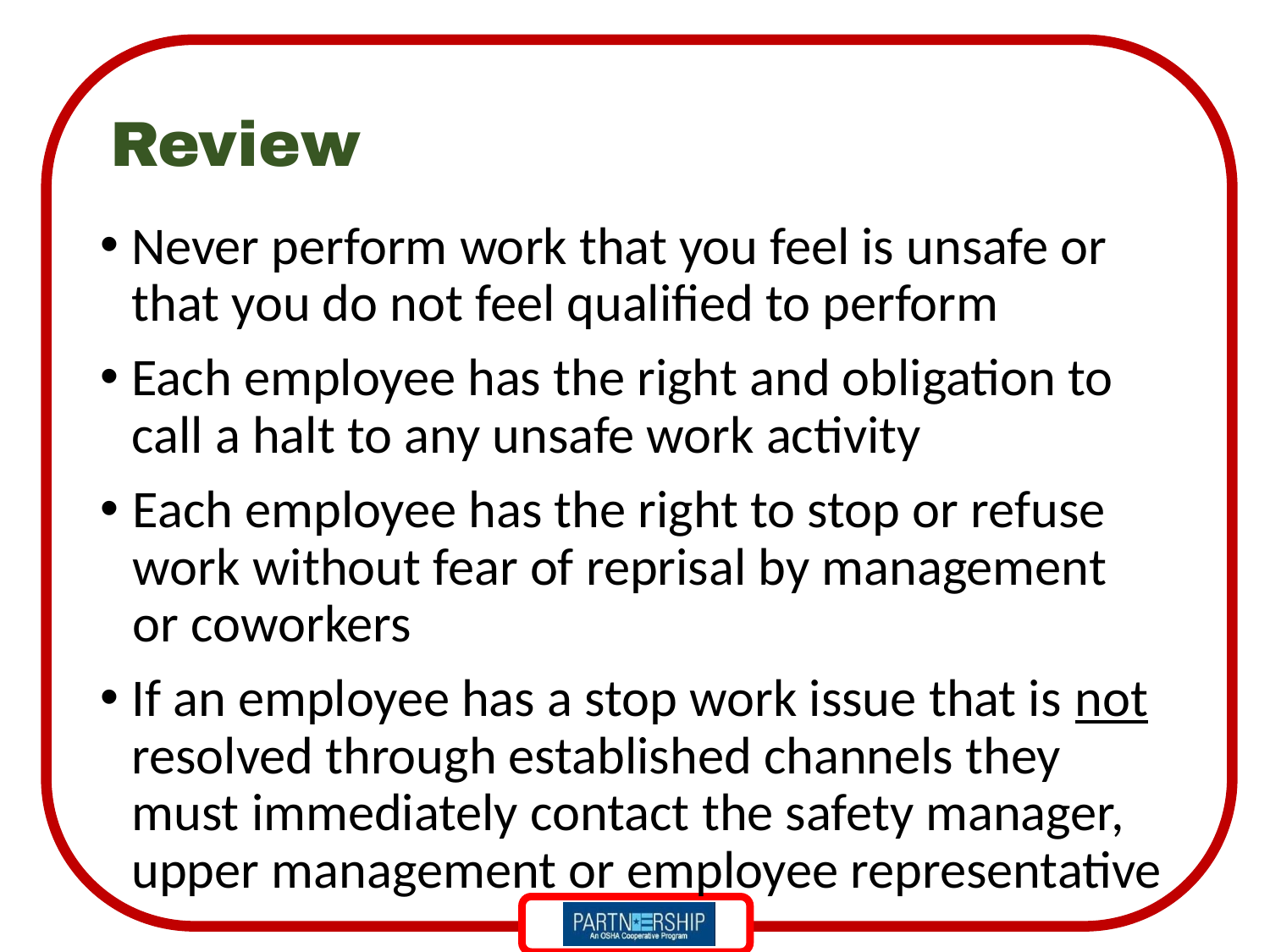

# Review
Never perform work that you feel is unsafe or that you do not feel qualified to perform
Each employee has the right and obligation to call a halt to any unsafe work activity
Each employee has the right to stop or refuse work without fear of reprisal by management or coworkers
If an employee has a stop work issue that is not resolved through established channels they must immediately contact the safety manager, upper management or employee representative